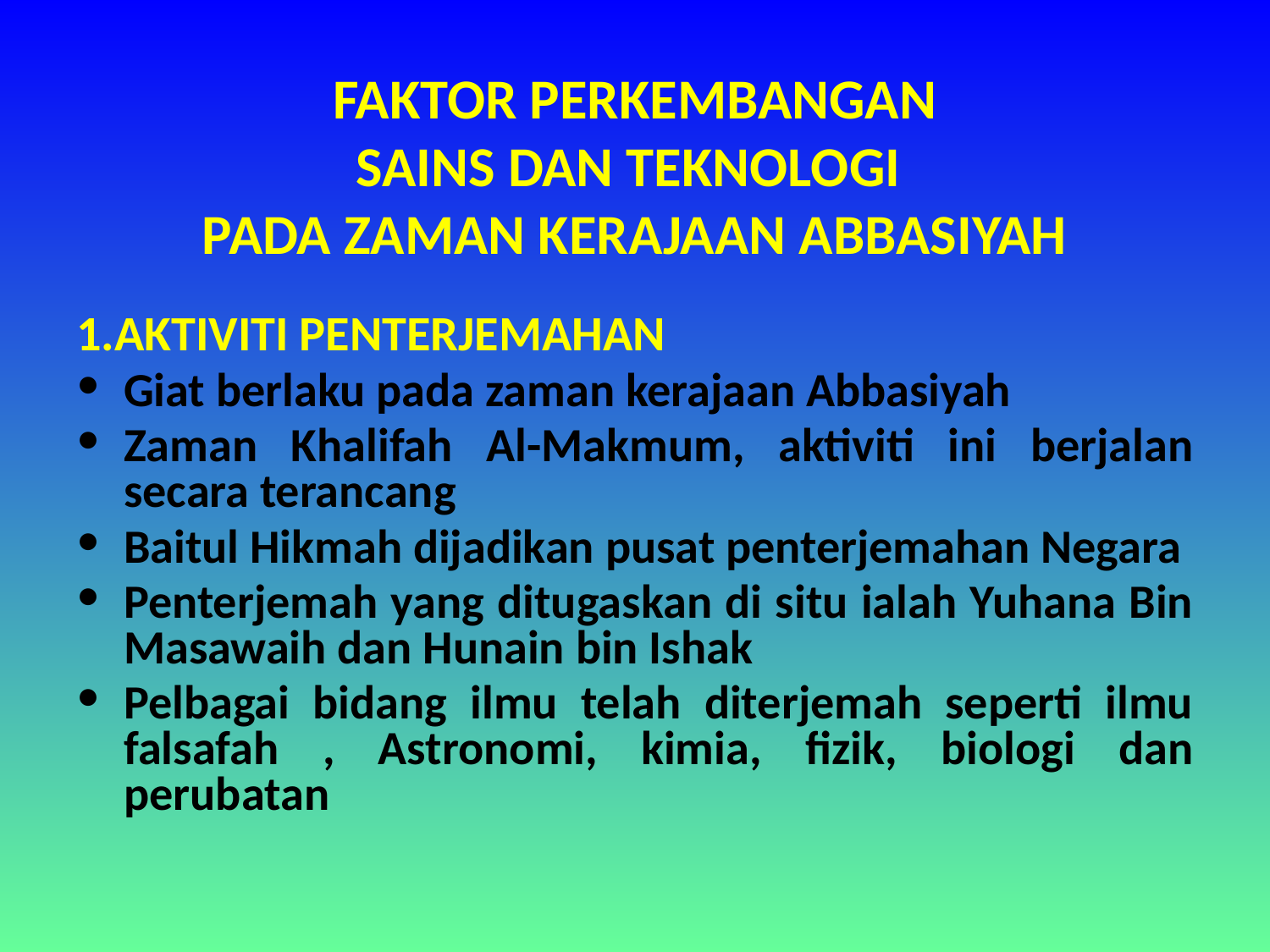

FAKTOR PERKEMBANGAN
SAINS DAN TEKNOLOGI
PADA ZAMAN KERAJAAN ABBASIYAH
1.AKTIVITI PENTERJEMAHAN
Giat berlaku pada zaman kerajaan Abbasiyah
Zaman Khalifah Al-Makmum, aktiviti ini berjalan secara terancang
Baitul Hikmah dijadikan pusat penterjemahan Negara
Penterjemah yang ditugaskan di situ ialah Yuhana Bin Masawaih dan Hunain bin Ishak
Pelbagai bidang ilmu telah diterjemah seperti ilmu falsafah , Astronomi, kimia, fizik, biologi dan perubatan